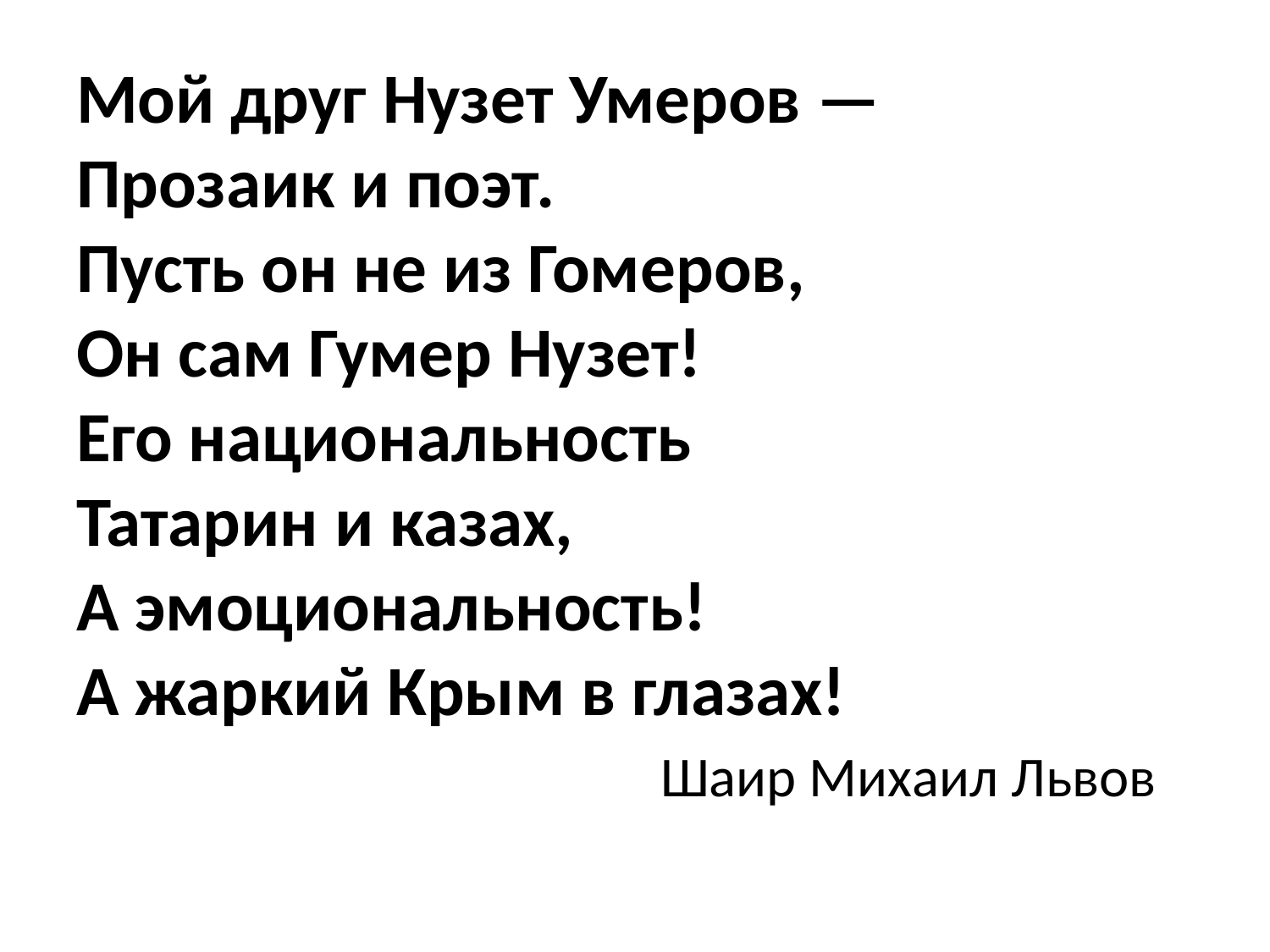

#
Мой друг Нузет Умеров —
Прозаик и поэт.
Пусть он не из Гомеров,
Он сам Гумер Нузет!
Его национальность
Татарин и казах,
А эмоциональность!
А жаркий Крым в глазах!
                                              Шаир Михаил Львов